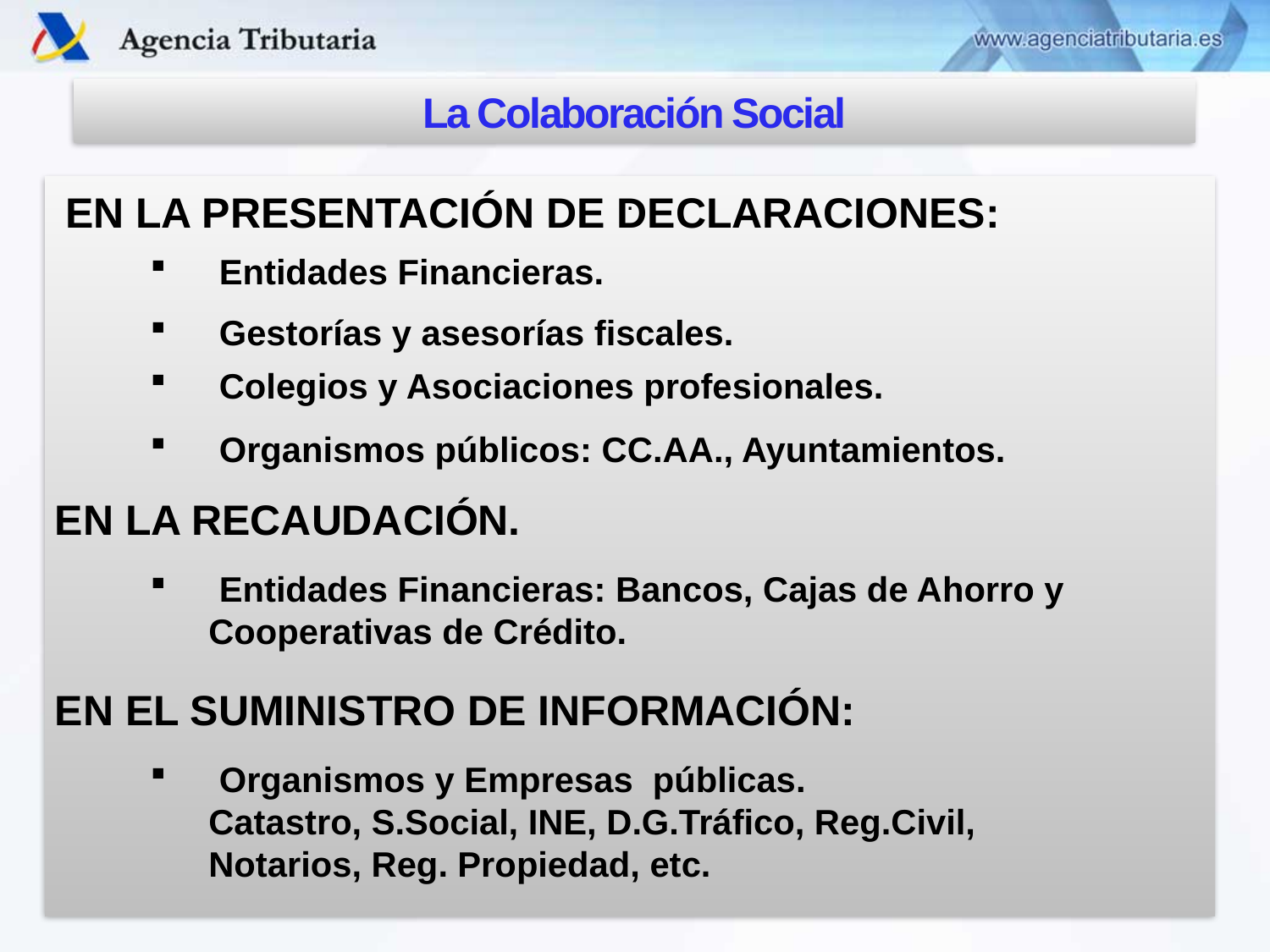

La Colaboración Social
.
EN LA PRESENTACIÓN DE DECLARACIONES:
    Entidades Financieras.
    Gestorías y asesorías fiscales.
    Colegios y Asociaciones profesionales.

    Organismos públicos: CC.AA., Ayuntamientos.
EN LA RECAUDACIÓN.

    Entidades Financieras: Bancos, Cajas de Ahorro y
      Cooperativas de Crédito.

EN EL SUMINISTRO DE INFORMACIÓN:
    Organismos y Empresas  públicas.
      Catastro, S.Social, INE, D.G.Tráfico, Reg.Civil,
      Notarios, Reg. Propiedad, etc.